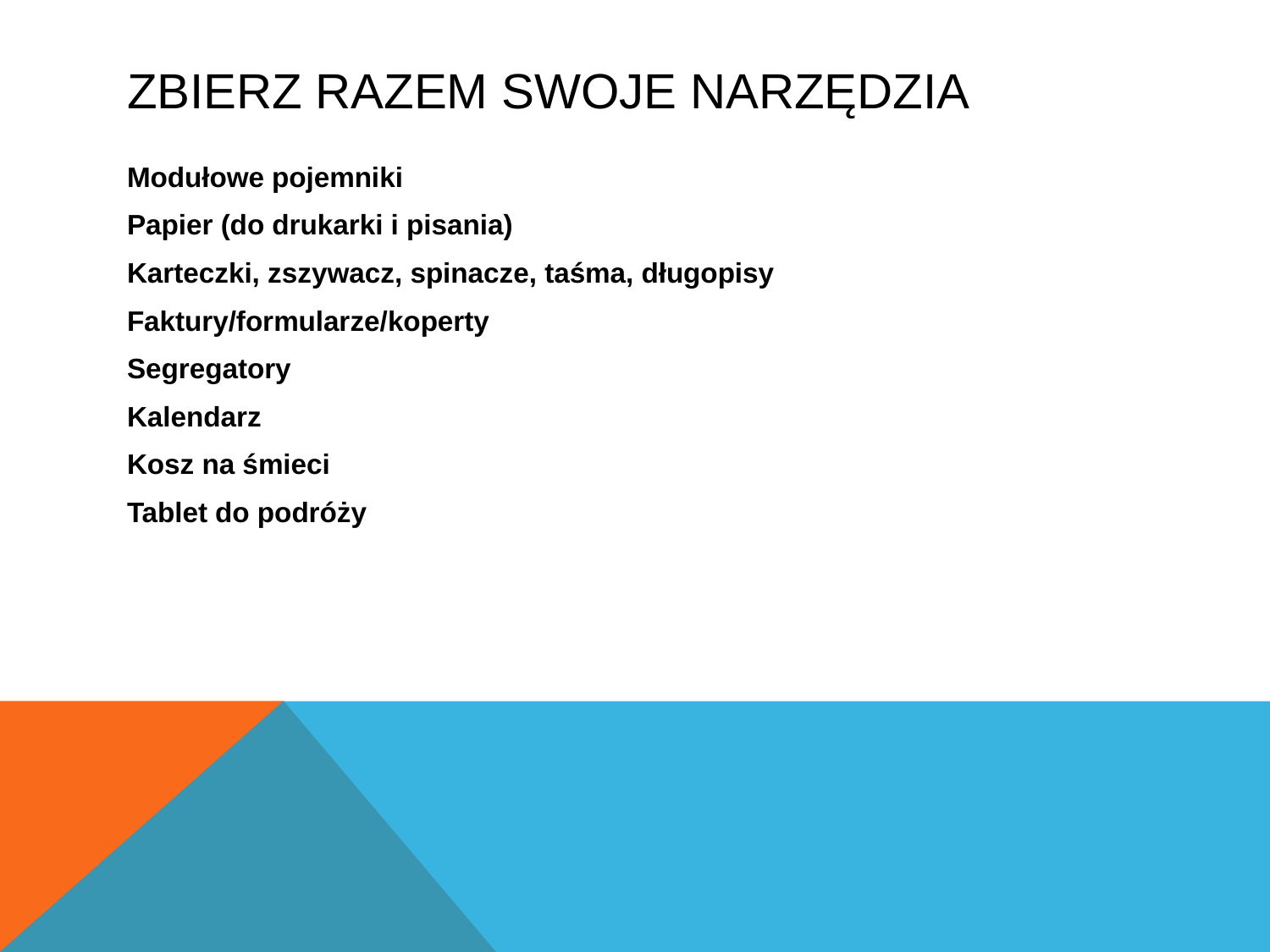

# Zbierz razem swoje narzędzia
Modułowe pojemniki
Papier (do drukarki i pisania)
Karteczki, zszywacz, spinacze, taśma, długopisy
Faktury/formularze/koperty
Segregatory
Kalendarz
Kosz na śmieci
Tablet do podróży